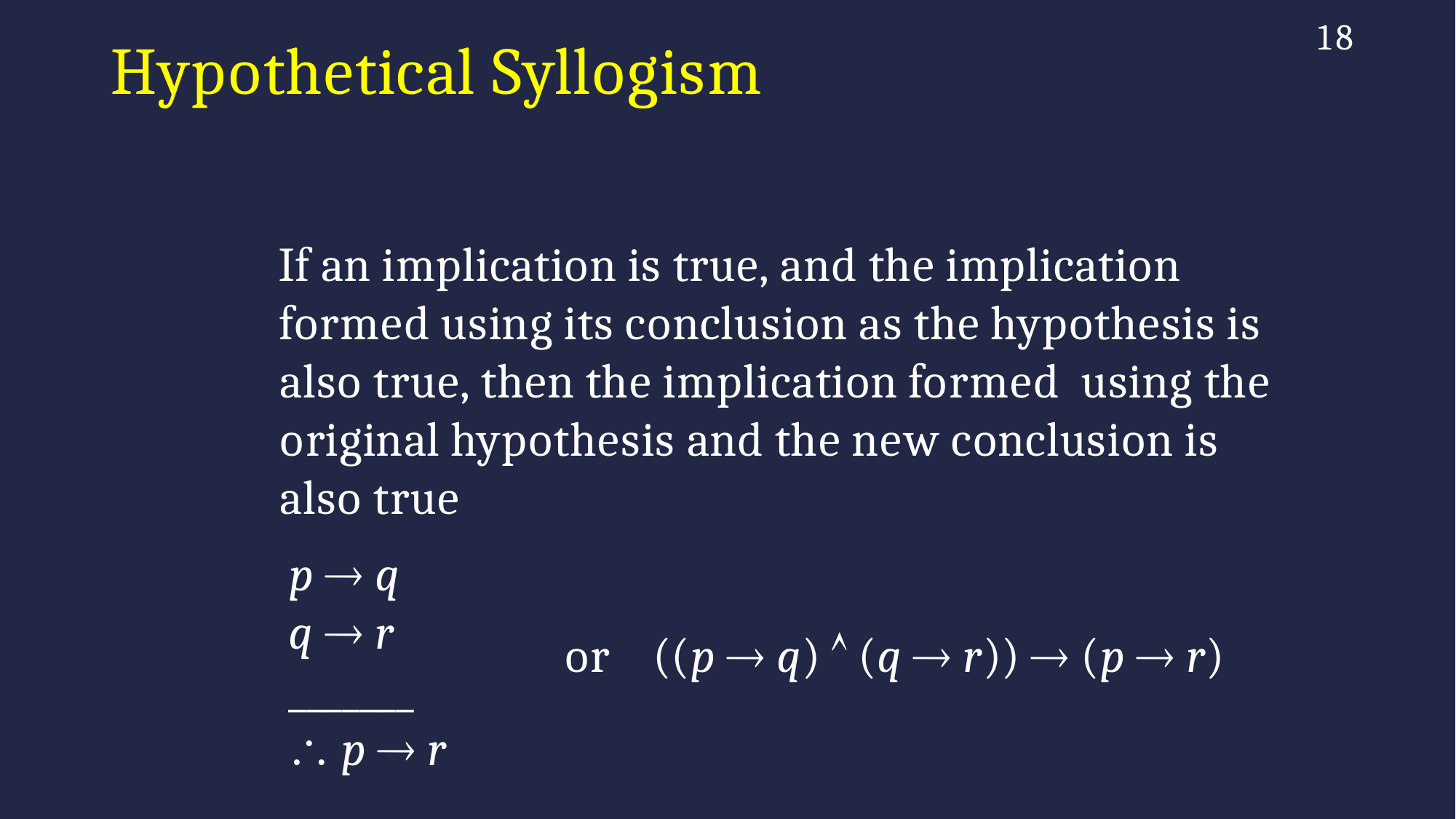

18
# Hypothetical Syllogism
If an implication is true, and the implication
formed using its conclusion as the hypothesis is
also true, then the implication formed  using the
original hypothesis and the new conclusion is
also true
p → q
q → r
_______
∴ p → r
or    ((p → q) ∧ (q → r)) → (p → r)